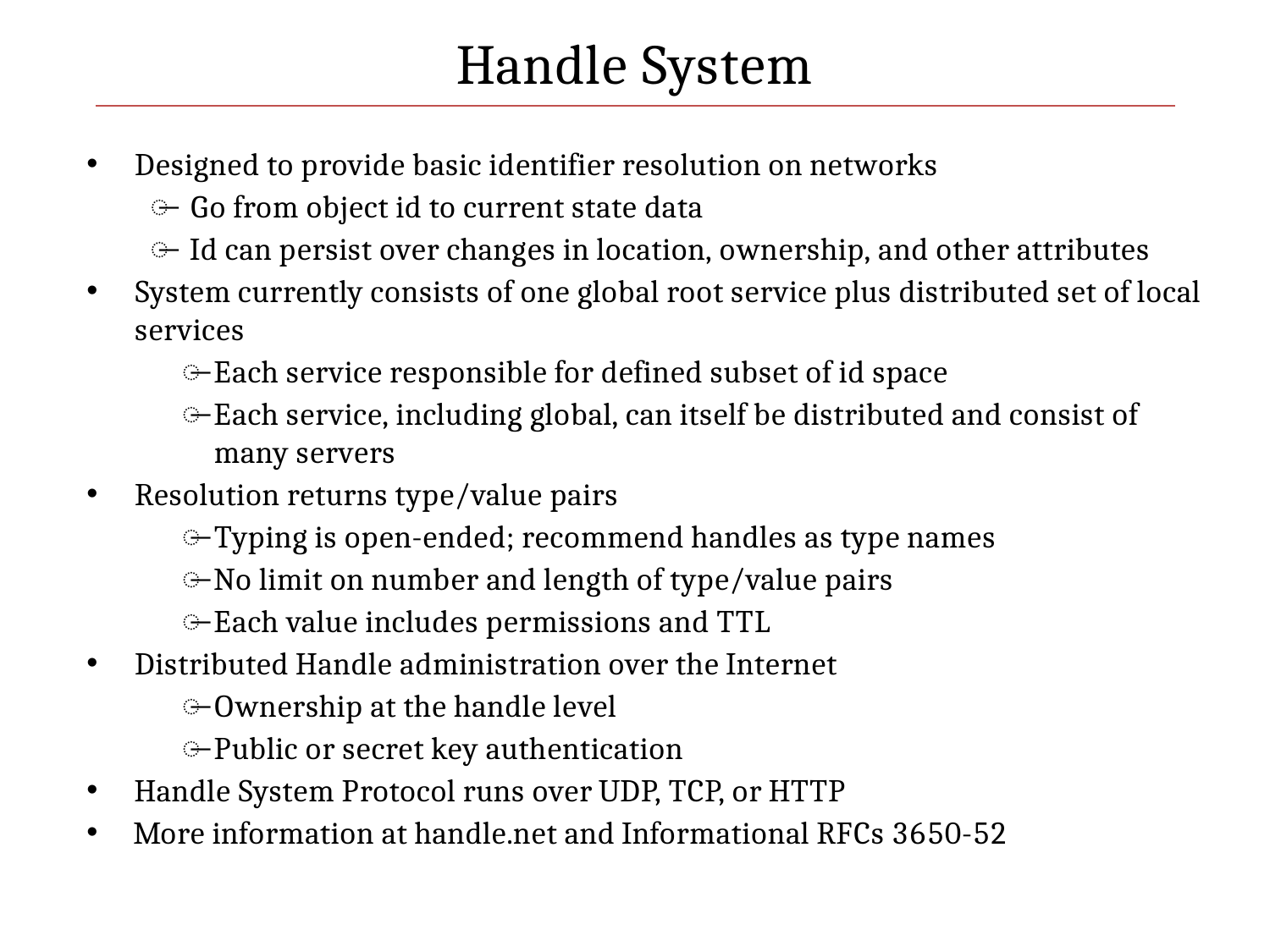

Handle System
Designed to provide basic identifier resolution on networks
Go from object id to current state data
Id can persist over changes in location, ownership, and other attributes
System currently consists of one global root service plus distributed set of local services
Each service responsible for defined subset of id space
Each service, including global, can itself be distributed and consist of many servers
Resolution returns type/value pairs
Typing is open-ended; recommend handles as type names
No limit on number and length of type/value pairs
Each value includes permissions and TTL
Distributed Handle administration over the Internet
Ownership at the handle level
Public or secret key authentication
Handle System Protocol runs over UDP, TCP, or HTTP
More information at handle.net and Informational RFCs 3650-52